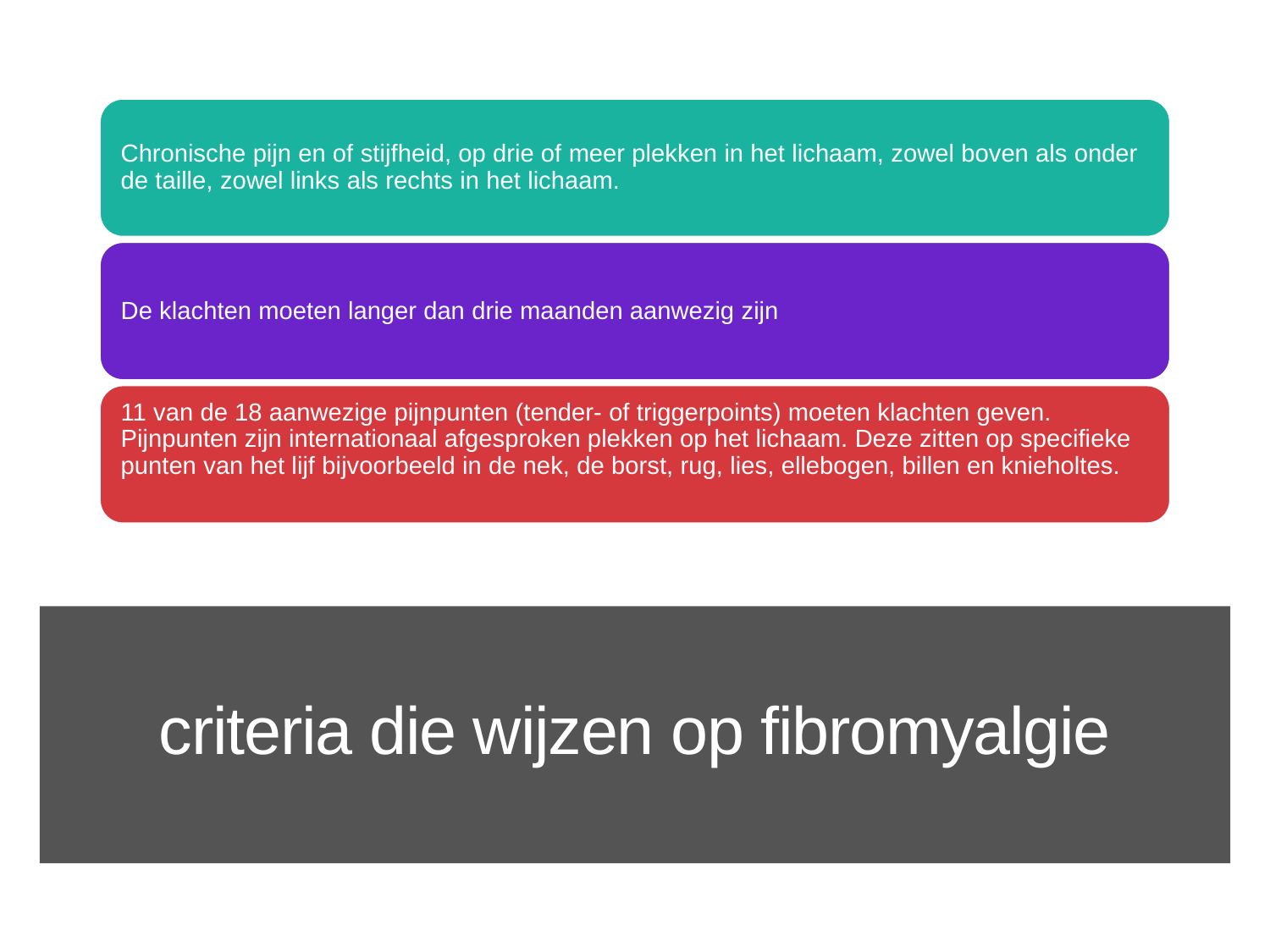

Chronische pijn en of stijfheid, op drie of meer plekken in het lichaam, zowel boven als onder de taille, zowel links als rechts in het lichaam.
De klachten moeten langer dan drie maanden aanwezig zijn
11 van de 18 aanwezige pijnpunten (tender- of triggerpoints) moeten klachten geven. Pijnpunten zijn internationaal afgesproken plekken op het lichaam. Deze zitten op specifieke punten van het lijf bijvoorbeeld in de nek, de borst, rug, lies, ellebogen, billen en knieholtes.

# criteria die wijzen op fibromyalgie